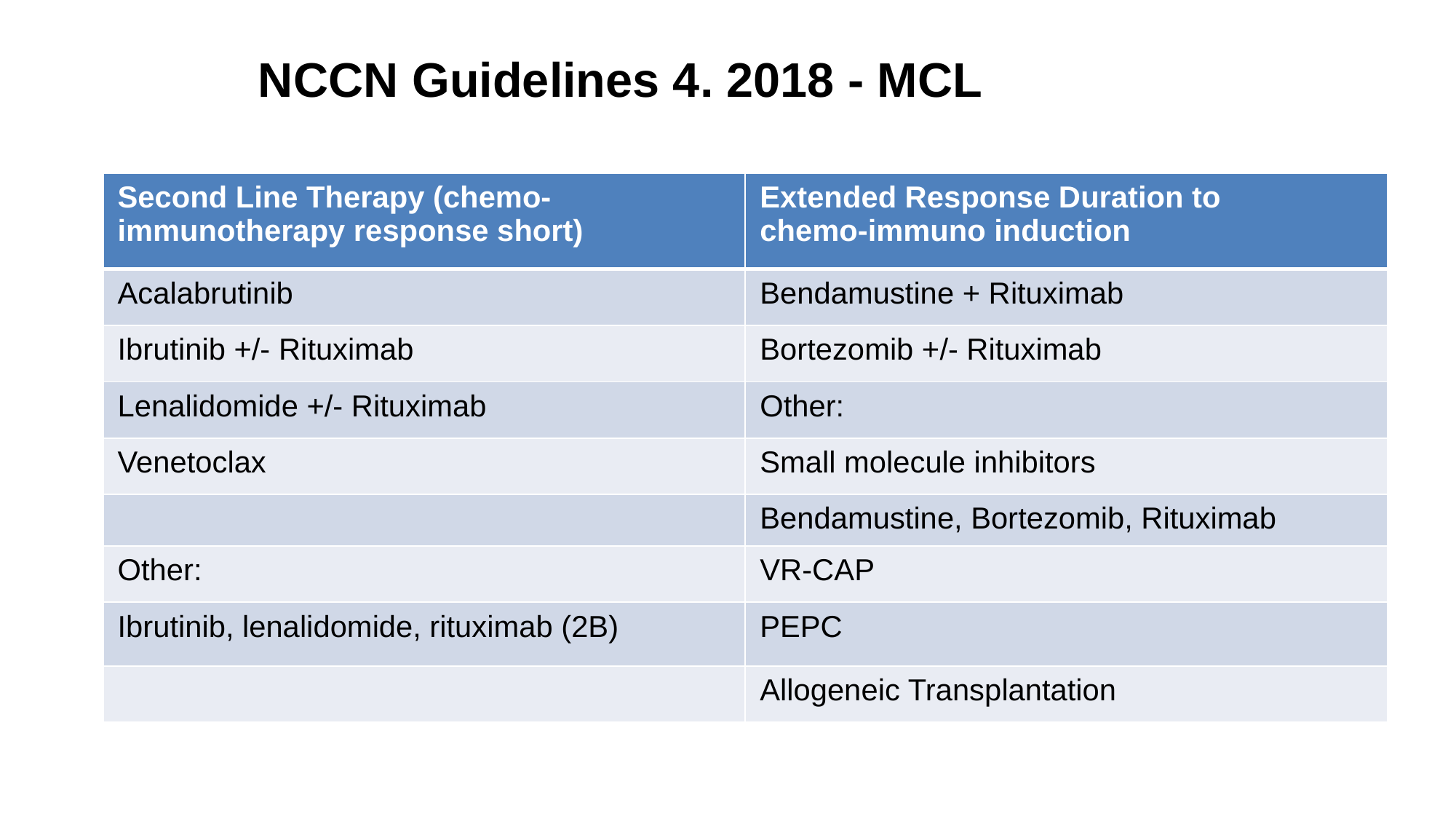

NCCN Guidelines 4. 2018 - MCL
| Second Line Therapy (chemo-immunotherapy response short) | Extended Response Duration to chemo-immuno induction |
| --- | --- |
| Acalabrutinib | Bendamustine + Rituximab |
| Ibrutinib +/- Rituximab | Bortezomib +/- Rituximab |
| Lenalidomide +/- Rituximab | Other: |
| Venetoclax | Small molecule inhibitors |
|  | Bendamustine, Bortezomib, Rituximab |
| Other: | VR-CAP |
| Ibrutinib, lenalidomide, rituximab (2B) | PEPC |
|  | Allogeneic Transplantation |